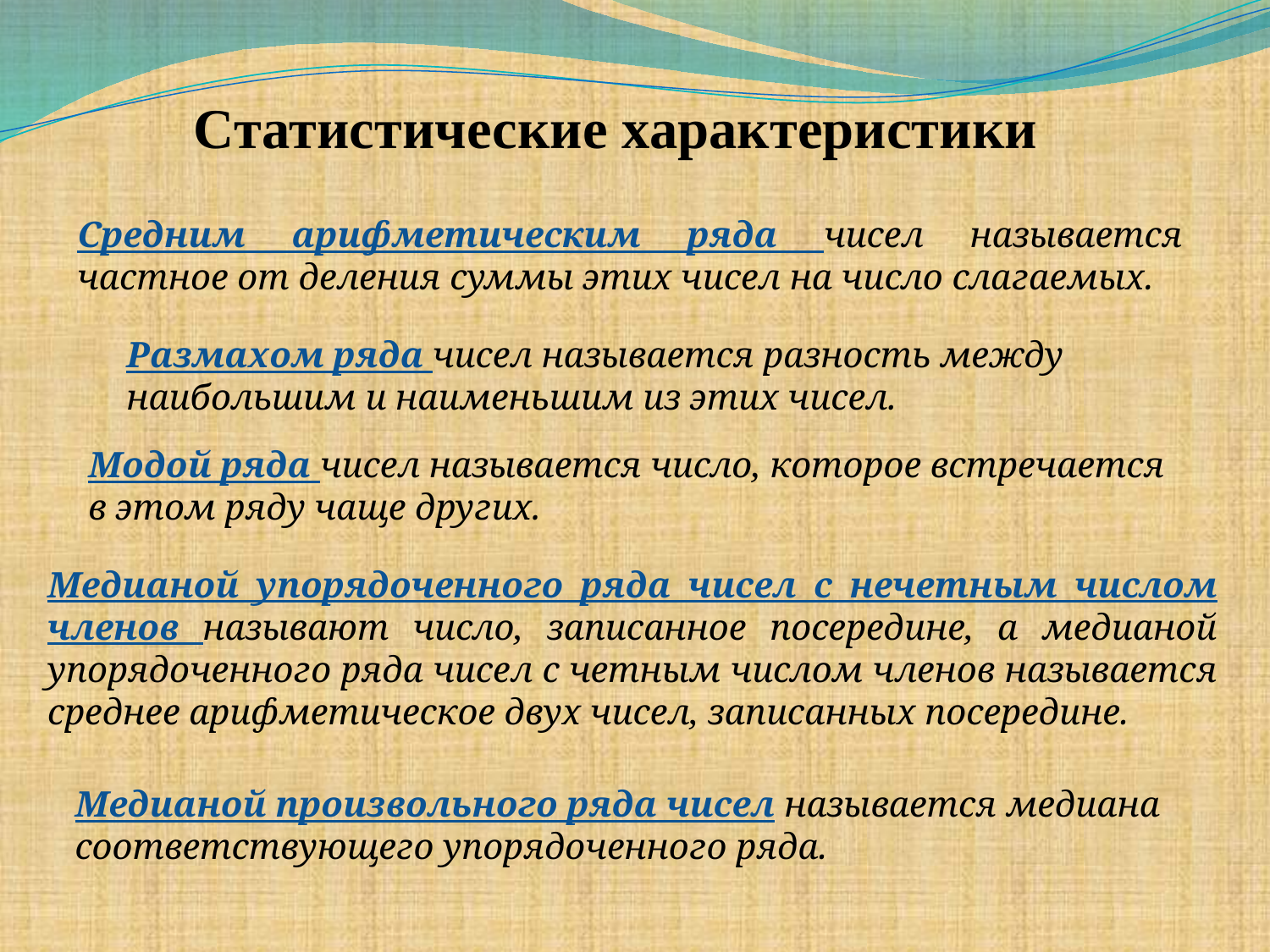

Статистические характеристики

Средним арифметическим ряда чисел называется частное от деления суммы этих чисел на число слагаемых.
Размахом ряда чисел называется разность между
наибольшим и наименьшим из этих чисел.
Модой ряда чисел называется число, которое встречается
в этом ряду чаще других.
Медианой упорядоченного ряда чисел с нечетным числом членов называют число, записанное посередине, а медианой упорядоченного ряда чисел с четным числом членов называется среднее арифметическое двух чисел, записанных посередине.
Медианой произвольного ряда чисел называется медиана
соответствующего упорядоченного ряда.